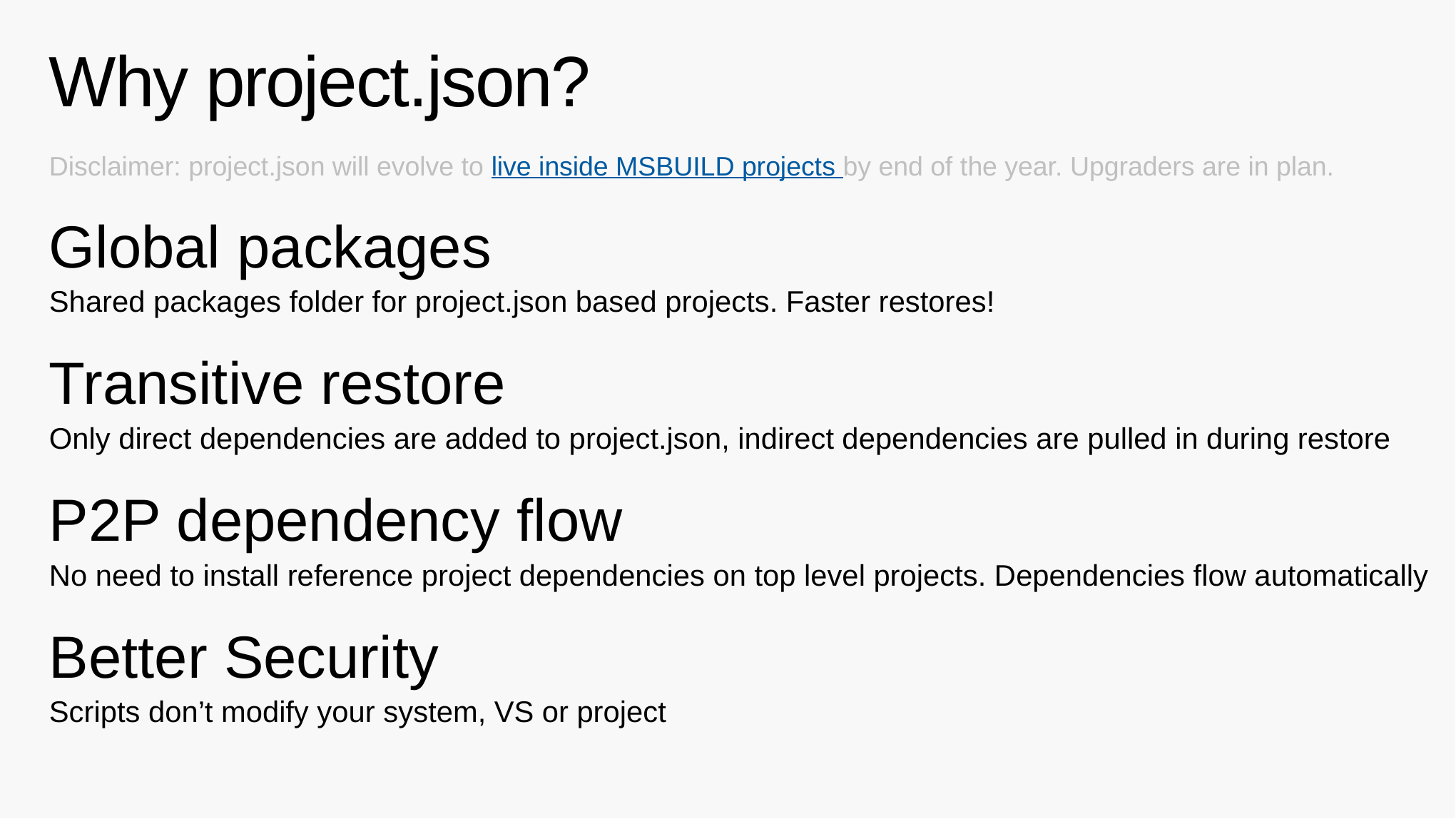

# Why project.json?
Disclaimer: project.json will evolve to live inside MSBUILD projects by end of the year. Upgraders are in plan.

Global packages
Shared packages folder for project.json based projects. Faster restores!

Transitive restore
Only direct dependencies are added to project.json, indirect dependencies are pulled in during restore

P2P dependency flow
No need to install reference project dependencies on top level projects. Dependencies flow automatically

Better Security
Scripts don’t modify your system, VS or project